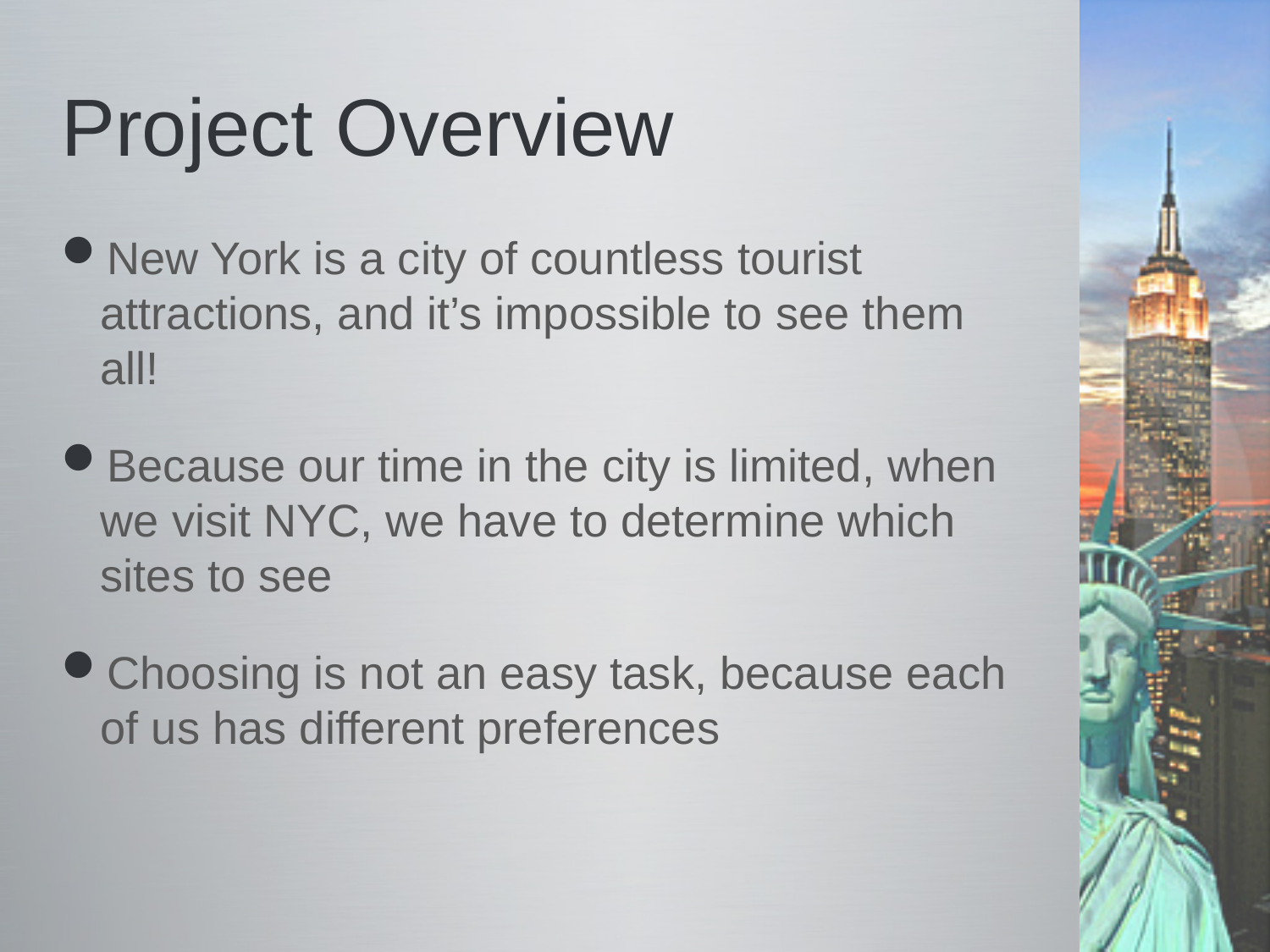

# Project Overview
New York is a city of countless tourist attractions, and it’s impossible to see them all!
Because our time in the city is limited, when we visit NYC, we have to determine which sites to see
Choosing is not an easy task, because each of us has different preferences